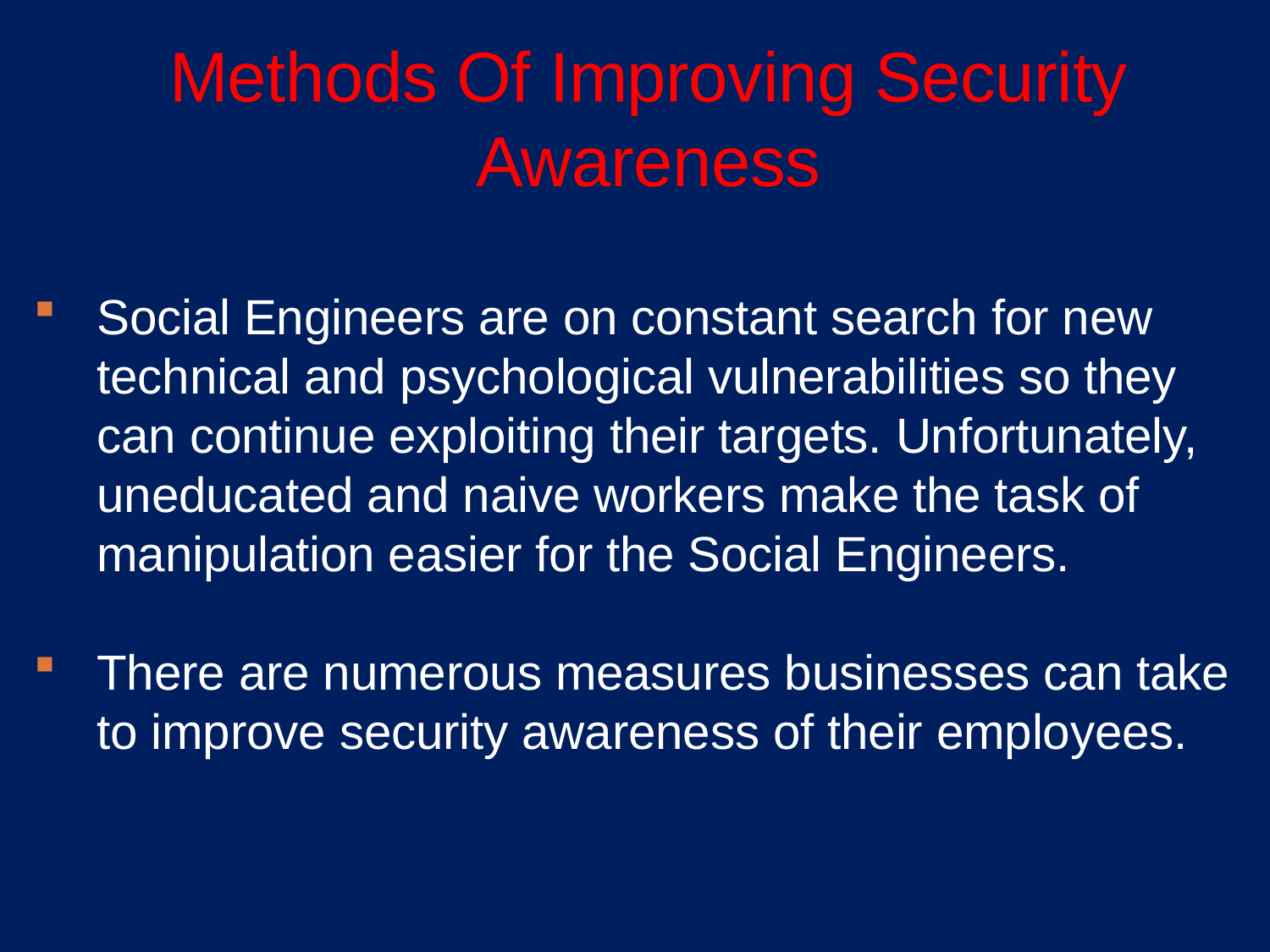

# Methods Of Improving Security Awareness
Social Engineers are on constant search for new technical and psychological vulnerabilities so they can continue exploiting their targets. Unfortunately, uneducated and naive workers make the task of manipulation easier for the Social Engineers.

There are numerous measures businesses can take to improve security awareness of their employees.